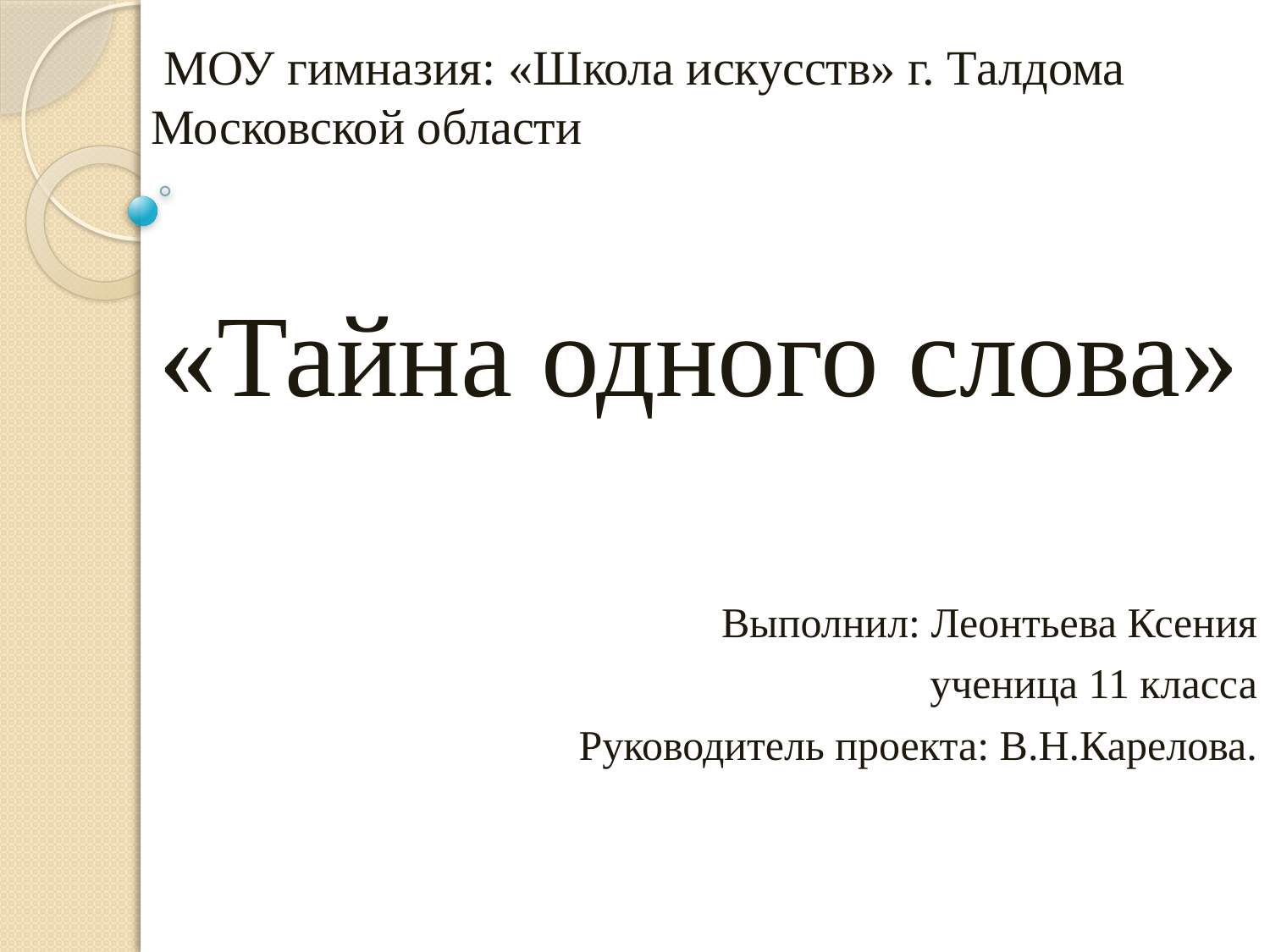

# «Тайна одного слова»
 МОУ гимназия: «Школа искусств» г. Талдома Московской области
Выполнил: Леонтьева Ксения
ученица 11 класса
 Руководитель проекта: В.Н.Карелова.